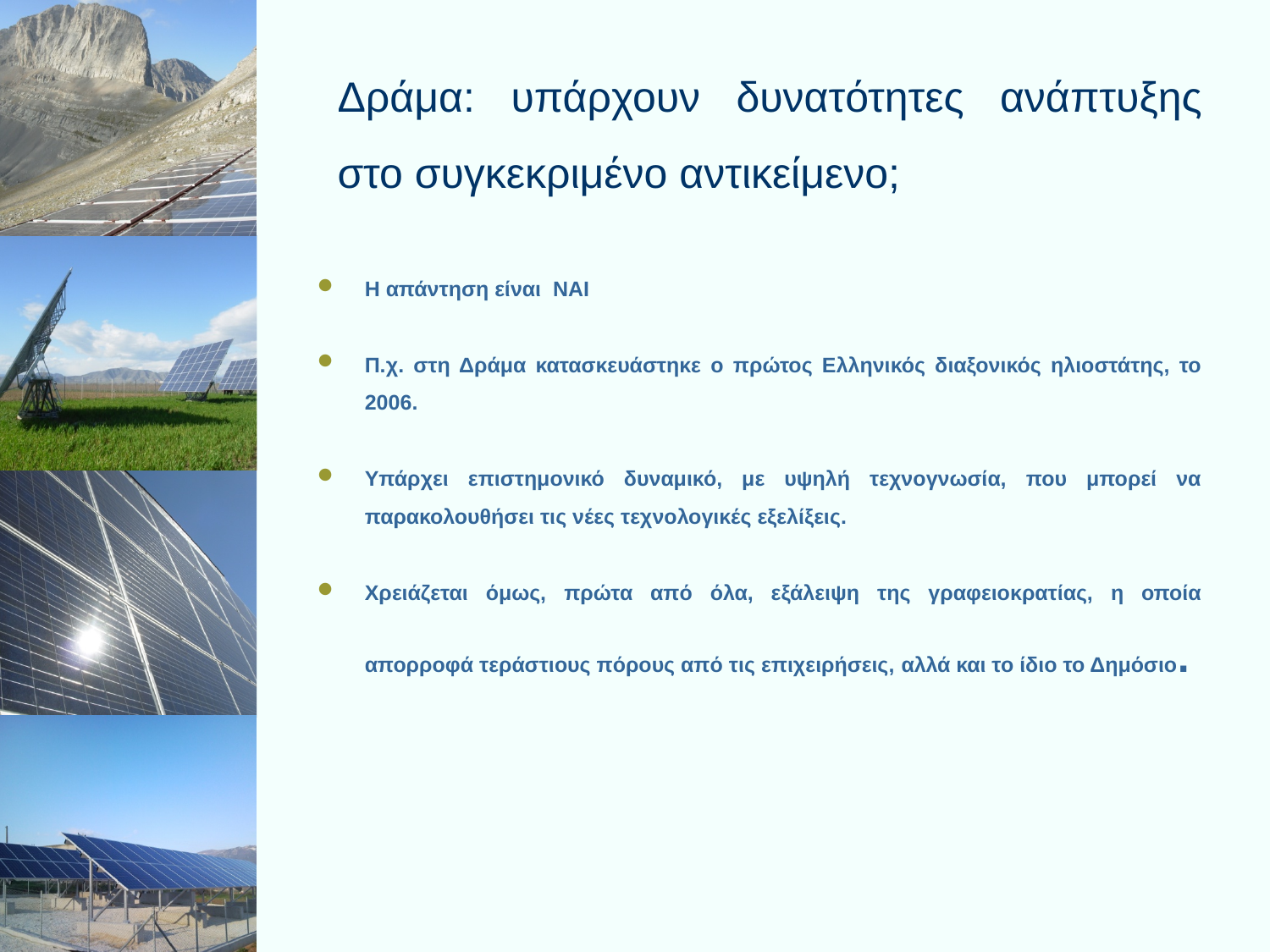

Δράμα: υπάρχουν δυνατότητες ανάπτυξης στο συγκεκριμένο αντικείμενο;
Η απάντηση είναι  ΝΑΙ

Π.χ. στη Δράμα κατασκευάστηκε ο πρώτος Ελληνικός διαξονικός ηλιοστάτης, το 2006.

Υπάρχει επιστημονικό δυναμικό, με υψηλή τεχνογνωσία, που μπορεί να παρακολουθήσει τις νέες τεχνολογικές εξελίξεις.

Χρειάζεται όμως, πρώτα από όλα, εξάλειψη της γραφειοκρατίας, η οποία απορροφά τεράστιους πόρους από τις επιχειρήσεις, αλλά και το ίδιο το Δημόσιο.